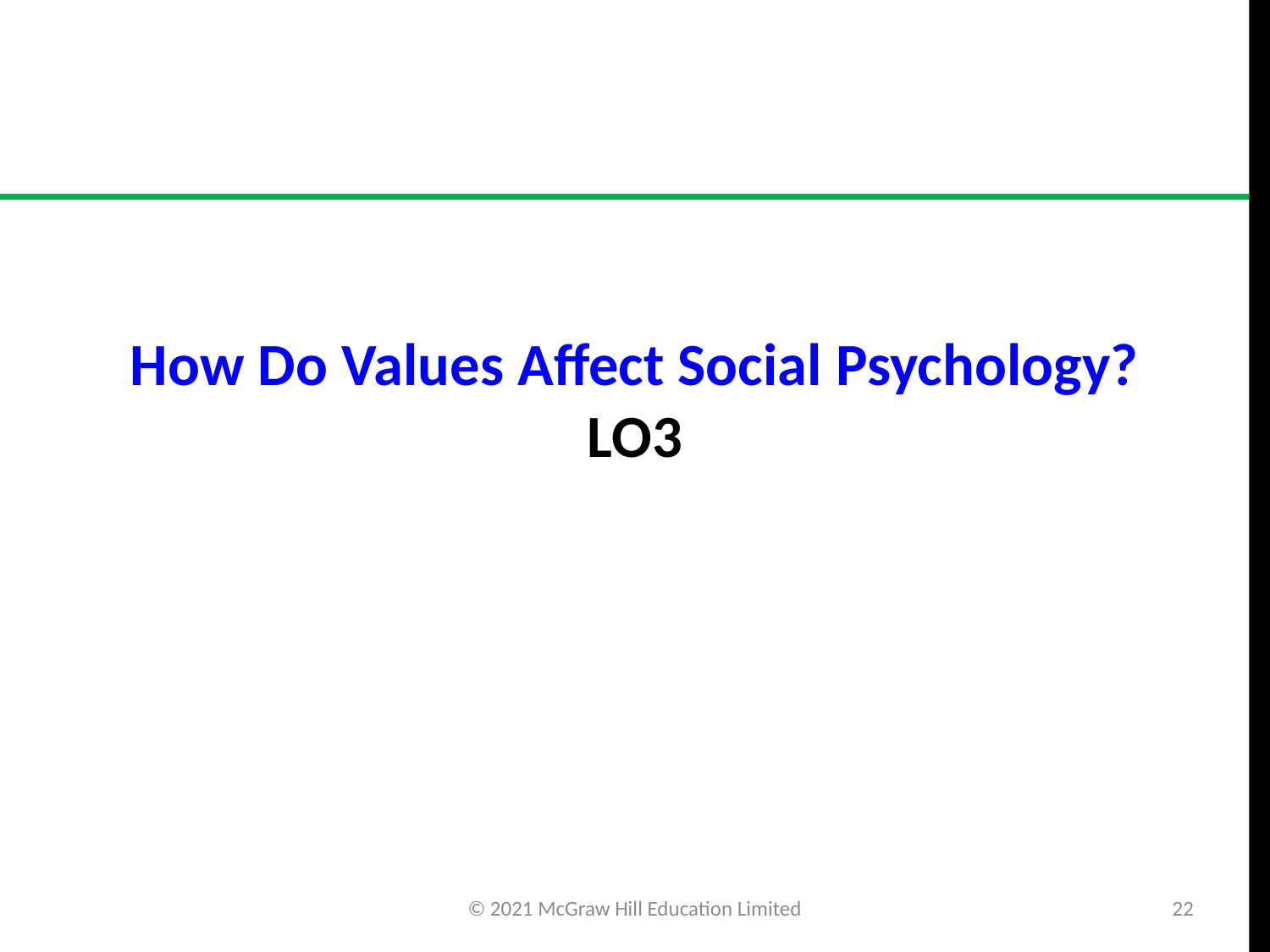

# How Do Values Affect Social Psychology? LO3

© 2021 McGraw Hill Education Limited
22